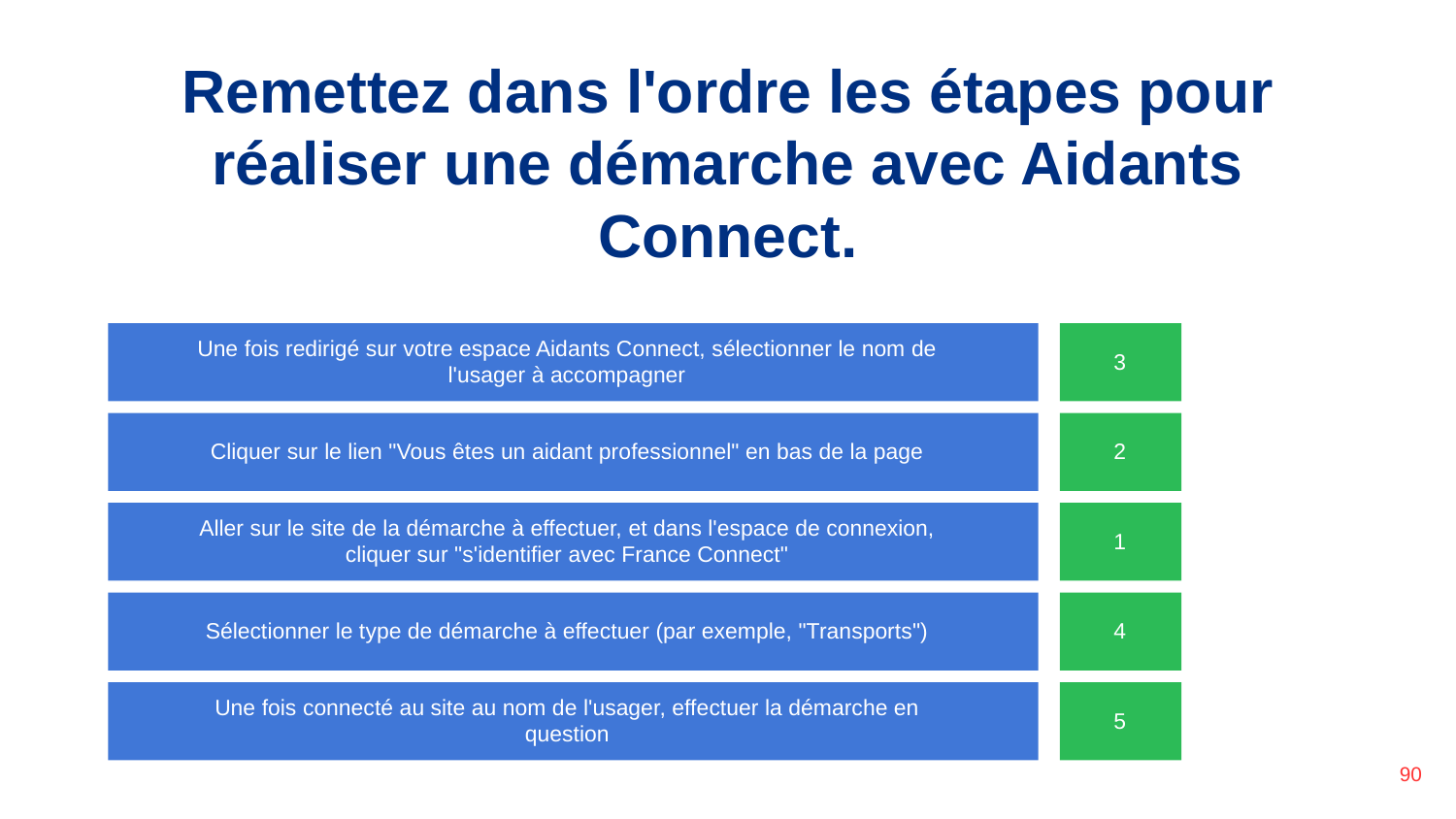

Remettez dans l'ordre les étapes pour réaliser une démarche avec Aidants Connect.

3

Une fois redirigé sur votre espace Aidants Connect, sélectionner le nom de l'usager à accompagner

Cliquer sur le lien "Vous êtes un aidant professionnel" en bas de la page

2

Aller sur le site de la démarche à effectuer, et dans l'espace de connexion, cliquer sur "s'identifier avec France Connect"

1

Sélectionner le type de démarche à effectuer (par exemple, "Transports")

4

Une fois connecté au site au nom de l'usager, effectuer la démarche en question

5
90